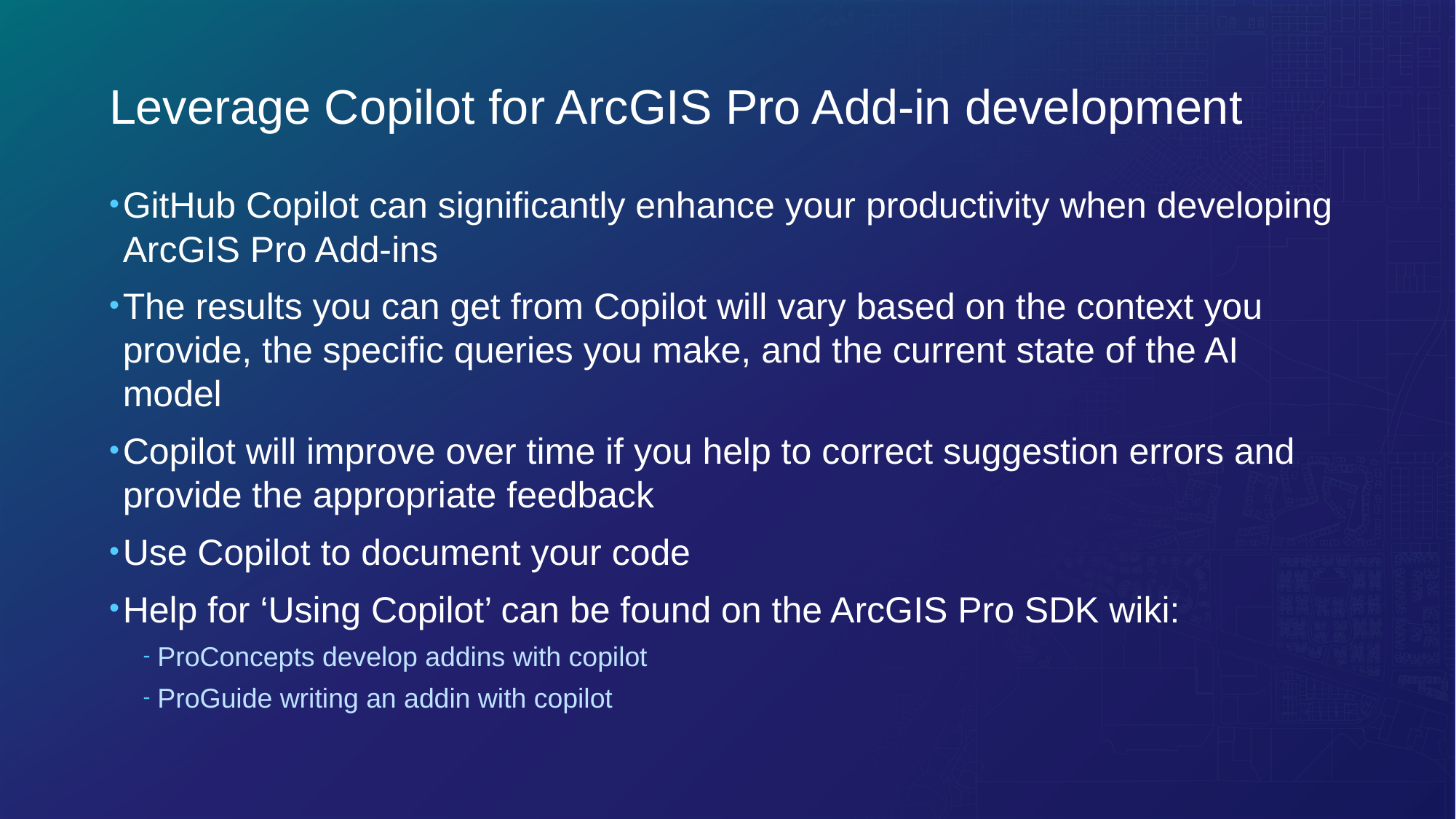

# Leverage Copilot for ArcGIS Pro Add-in development
GitHub Copilot can significantly enhance your productivity when developing ArcGIS Pro Add-ins
The results you can get from Copilot will vary based on the context you provide, the specific queries you make, and the current state of the AI model
Copilot will improve over time if you help to correct suggestion errors and provide the appropriate feedback
Use Copilot to document your code
Help for ‘Using Copilot’ can be found on the ArcGIS Pro SDK wiki:
ProConcepts develop addins with copilot
ProGuide writing an addin with copilot